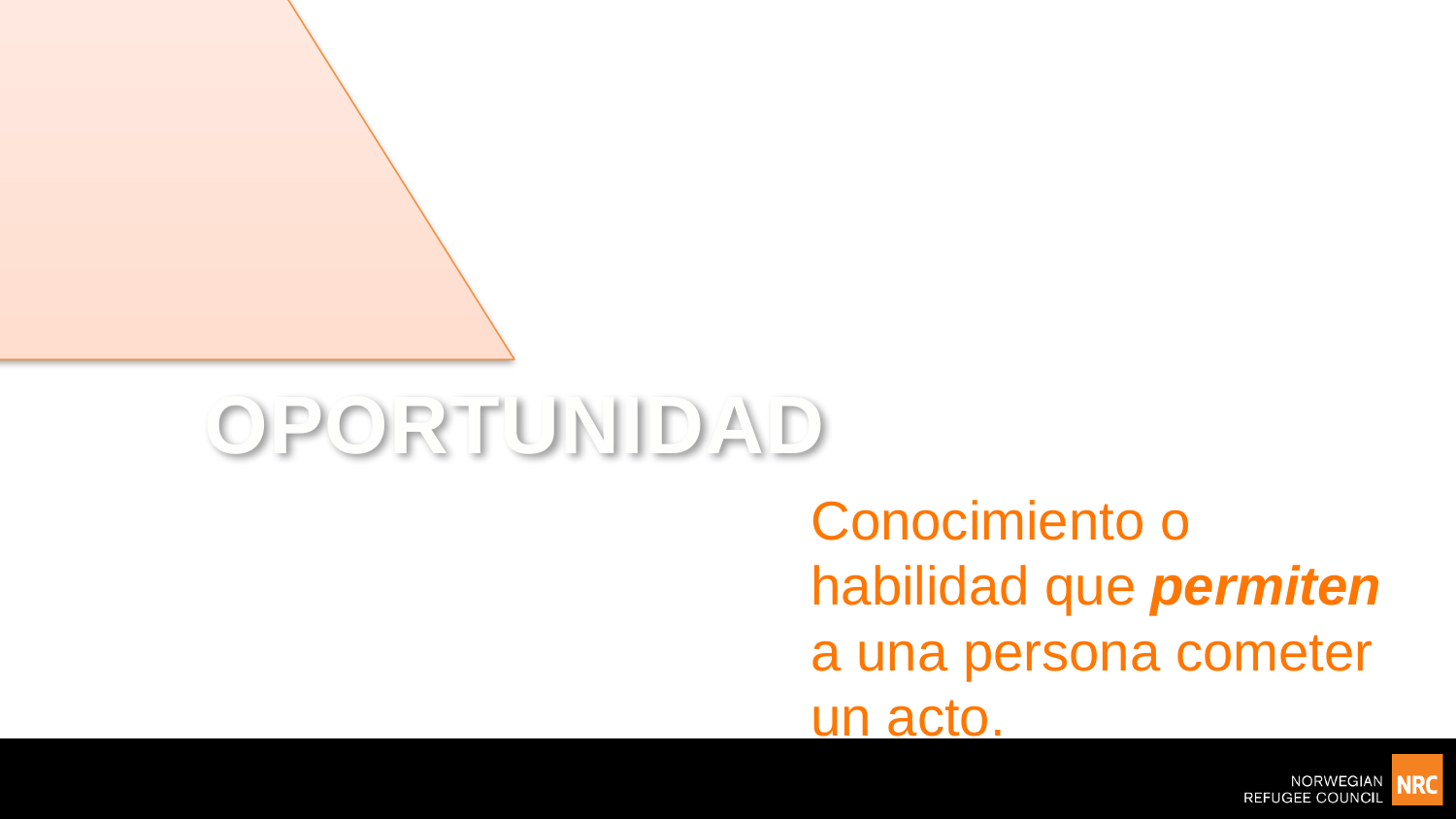

OPORTUNIDAD
Conocimiento o habilidad que permiten a una persona cometer un acto.